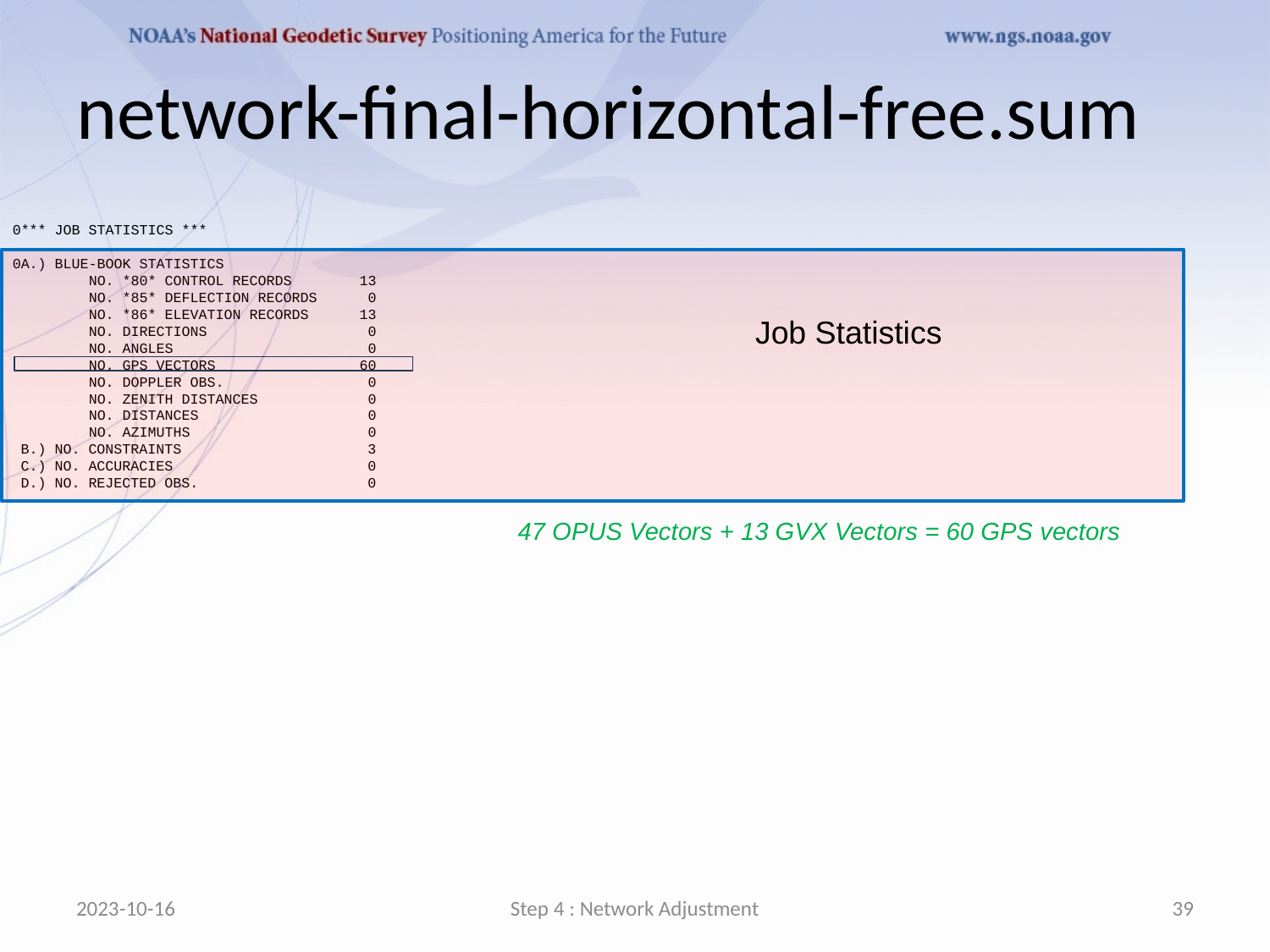

# network-final-horizontal-free.sum
0*** JOB STATISTICS ***

0A.) BLUE-BOOK STATISTICS
         NO. *80* CONTROL RECORDS        13
         NO. *85* DEFLECTION RECORDS      0
         NO. *86* ELEVATION RECORDS      13
         NO. DIRECTIONS                   0
         NO. ANGLES                       0
         NO. GPS VECTORS                 60
         NO. DOPPLER OBS.                 0
         NO. ZENITH DISTANCES             0
         NO. DISTANCES                    0
         NO. AZIMUTHS                     0
 B.) NO. CONSTRAINTS                      3
 C.) NO. ACCURACIES                       0
 D.) NO. REJECTED OBS.                    0

Job Statistics

47 OPUS Vectors + 13 GVX Vectors = 60 GPS vectors
2023-10-16
Step 4 : Network Adjustment
39